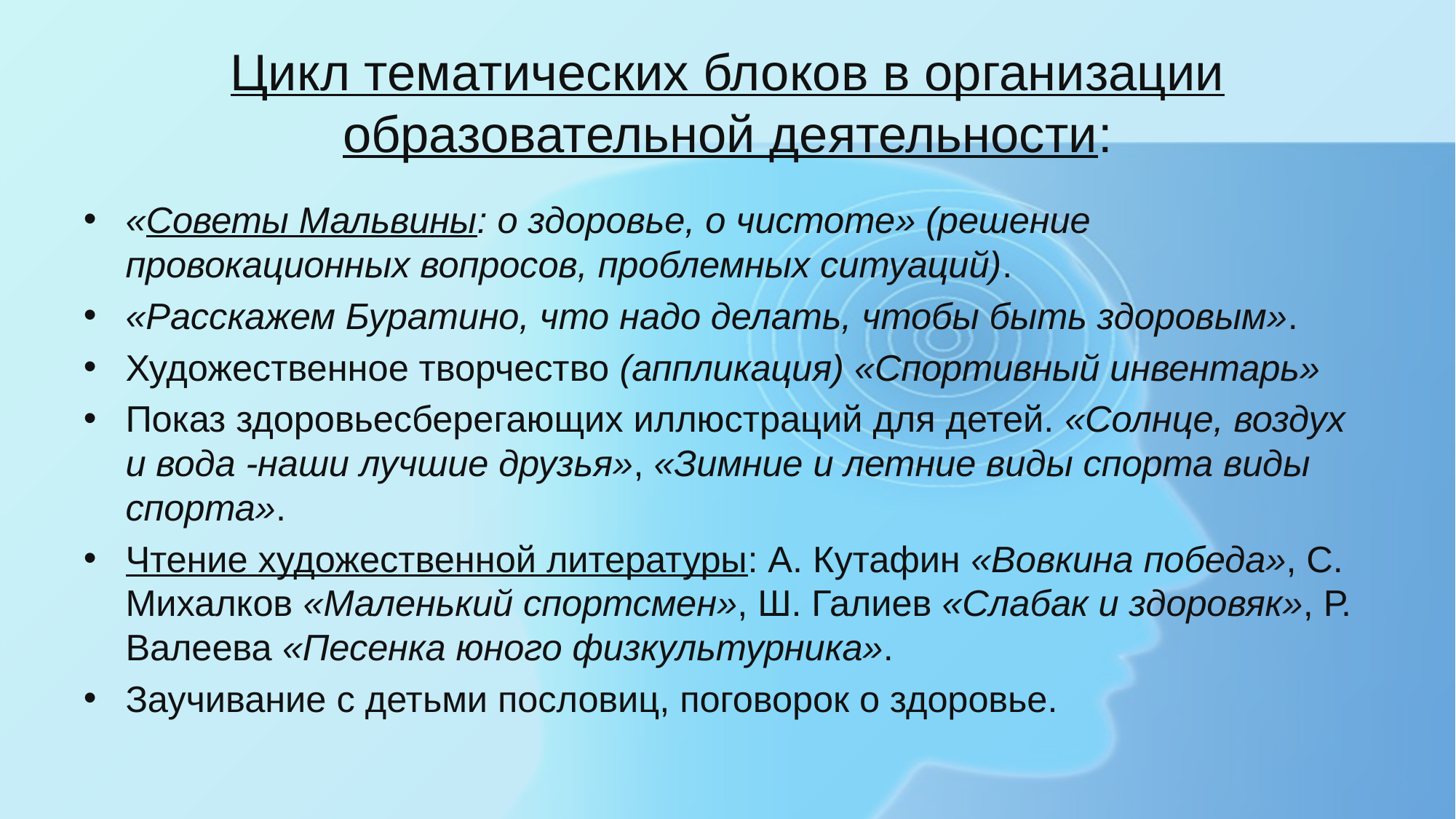

# Цикл тематических блоков в организации образовательной деятельности:
«Советы Мальвины: о здоровье, о чистоте» (решение провокационных вопросов, проблемных ситуаций).
«Расскажем Буратино, что надо делать, чтобы быть здоровым».
Художественное творчество (аппликация) «Спортивный инвентарь»
Показ здоровьесберегающих иллюстраций для детей. «Солнце, воздух и вода -наши лучшие друзья», «Зимние и летние виды спорта виды спорта».
Чтение художественной литературы: А. Кутафин «Вовкина победа», С. Михалков «Маленький спортсмен», Ш. Галиев «Слабак и здоровяк», Р. Валеева «Песенка юного физкультурника».
Заучивание с детьми пословиц, поговорок о здоровье.